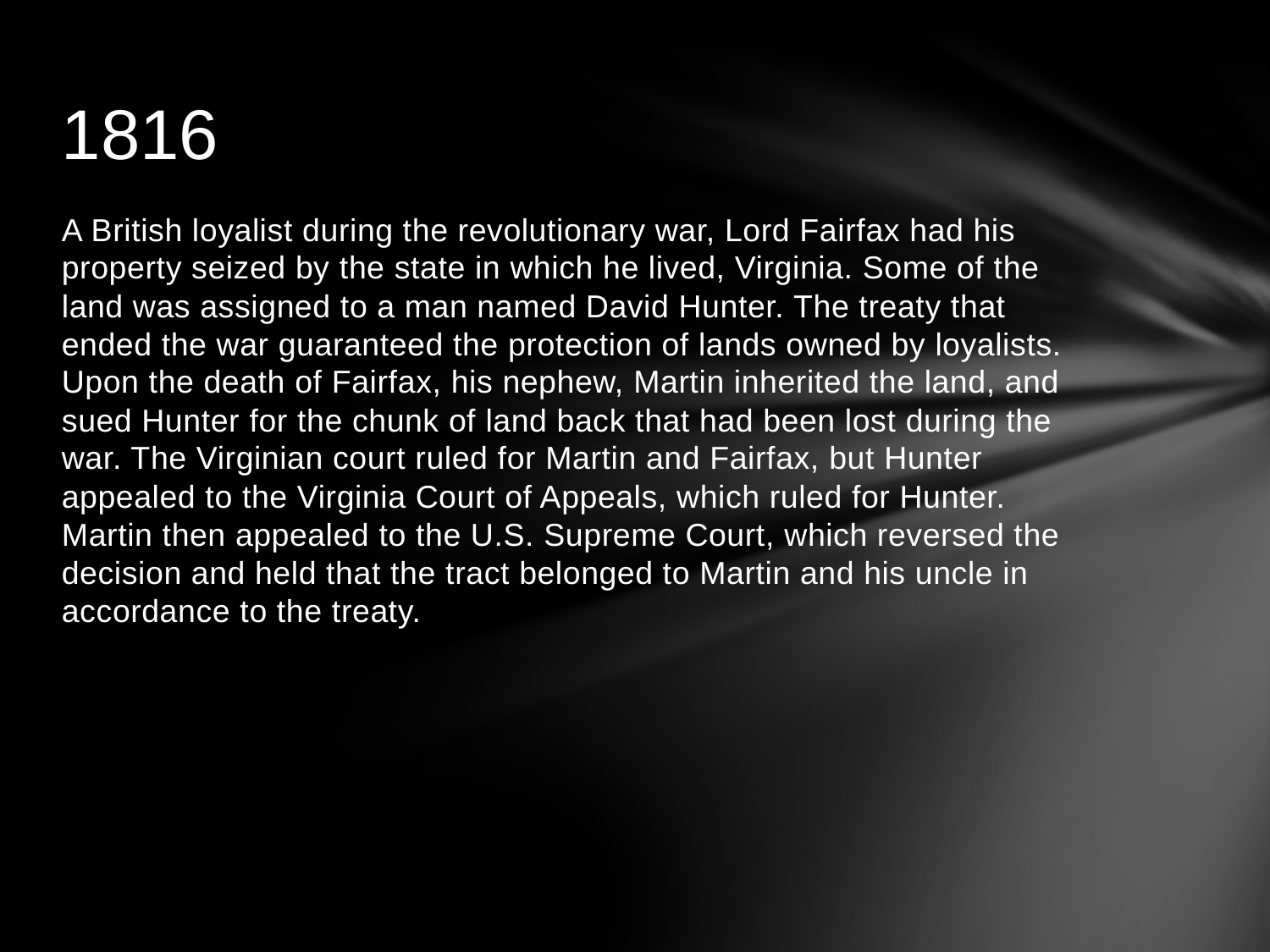

# 1816
A British loyalist during the revolutionary war, Lord Fairfax had his property seized by the state in which he lived, Virginia. Some of the land was assigned to a man named David Hunter. The treaty that ended the war guaranteed the protection of lands owned by loyalists. Upon the death of Fairfax, his nephew, Martin inherited the land, and sued Hunter for the chunk of land back that had been lost during the war. The Virginian court ruled for Martin and Fairfax, but Hunter appealed to the Virginia Court of Appeals, which ruled for Hunter. Martin then appealed to the U.S. Supreme Court, which reversed the decision and held that the tract belonged to Martin and his uncle in accordance to the treaty.